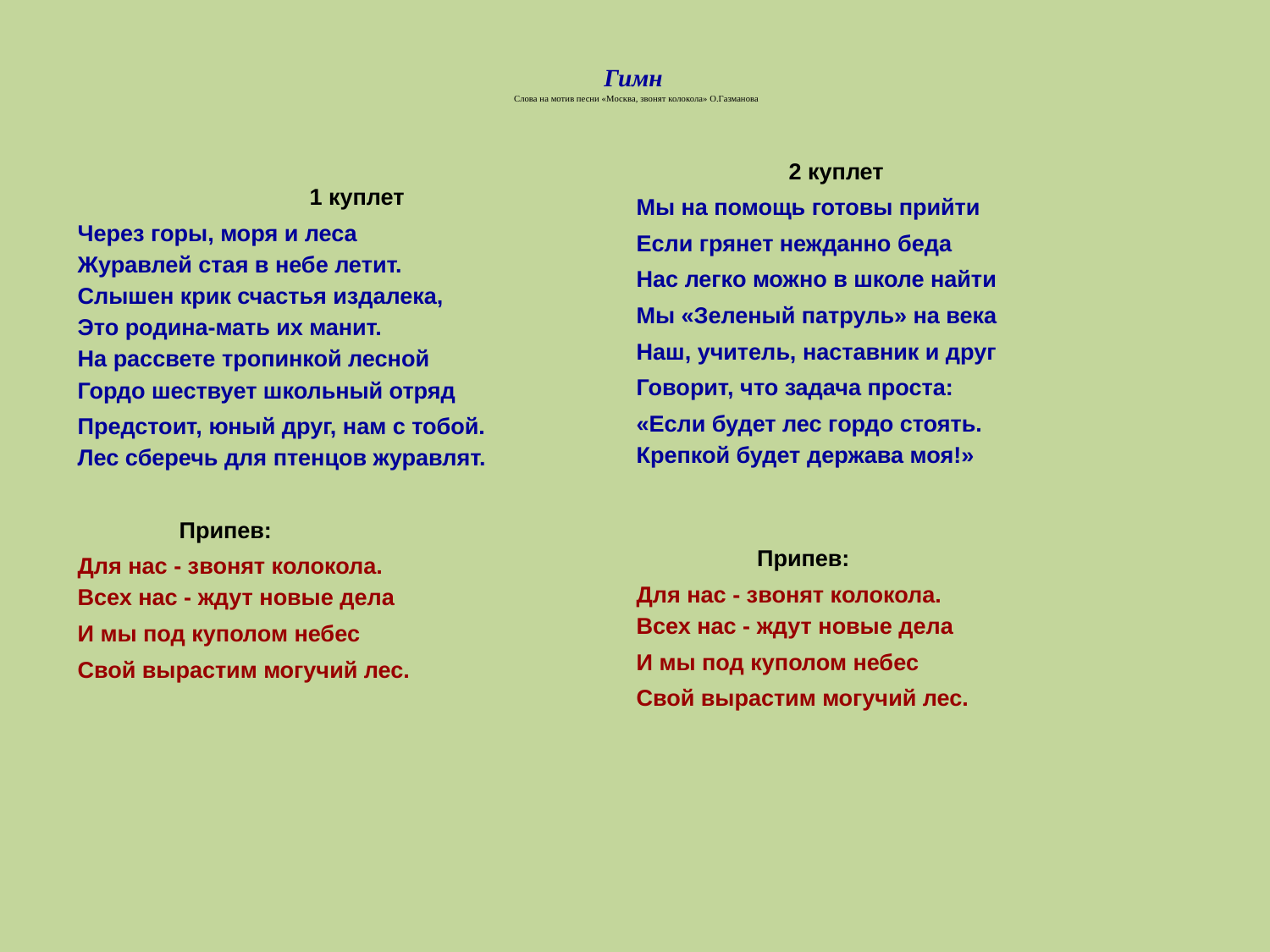

# Гимн Слова на мотив песни «Москва, звонят колокола» О.Газманова

1 куплет
Через горы, моря и леса
Журавлей стая в небе летит.
Слышен крик счастья издалека,
Это родина-мать их манит.
На рассвете тропинкой лесной
Гордо шествует школьный отряд
Предстоит, юный друг, нам с тобой.
Лес сберечь для птенцов журавлят.

                Припев:
Для нас - звонят колокола.
Всех нас - ждут новые дела
И мы под куполом небес
Свой вырастим могучий лес.

                        2 куплет
Мы на помощь готовы прийти
Если грянет нежданно беда
Нас легко можно в школе найти
Мы «Зеленый патруль» на века
Наш, учитель, наставник и друг
Говорит, что задача проста:
«Если будет лес гордо стоять.
Крепкой будет держава моя!»

                   Припев:
Для нас - звонят колокола.
Всех нас - ждут новые дела
И мы под куполом небес
Свой вырастим могучий лес.